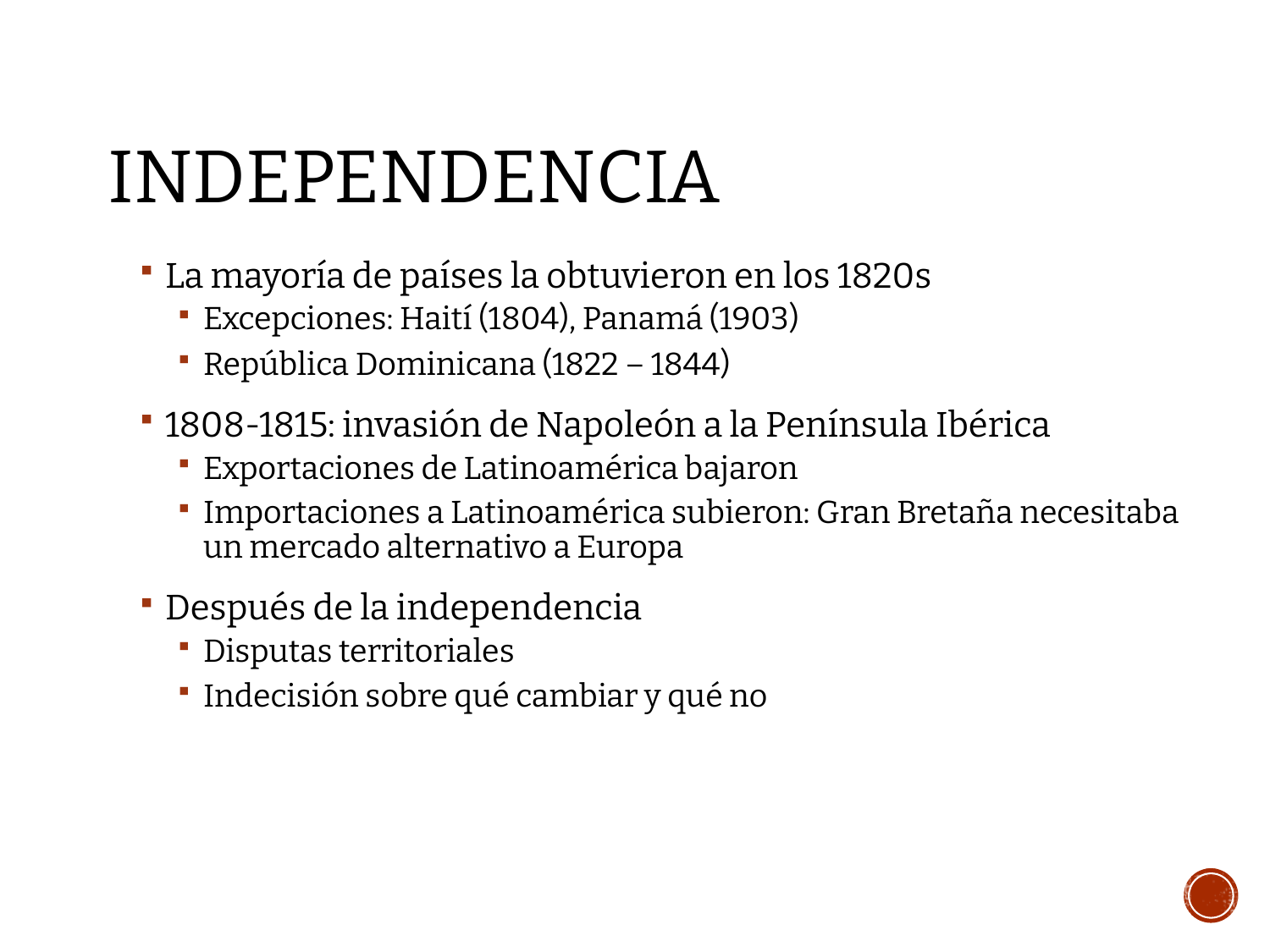

# INDEPENDENCIA
La mayoría de países la obtuvieron en los 1820s
Excepciones: Haití (1804), Panamá (1903)
República Dominicana (1822 – 1844)
1808-1815: invasión de Napoleón a la Península Ibérica
Exportaciones de Latinoamérica bajaron
Importaciones a Latinoamérica subieron: Gran Bretaña necesitaba un mercado alternativo a Europa
Después de la independencia
Disputas territoriales
Indecisión sobre qué cambiar y qué no